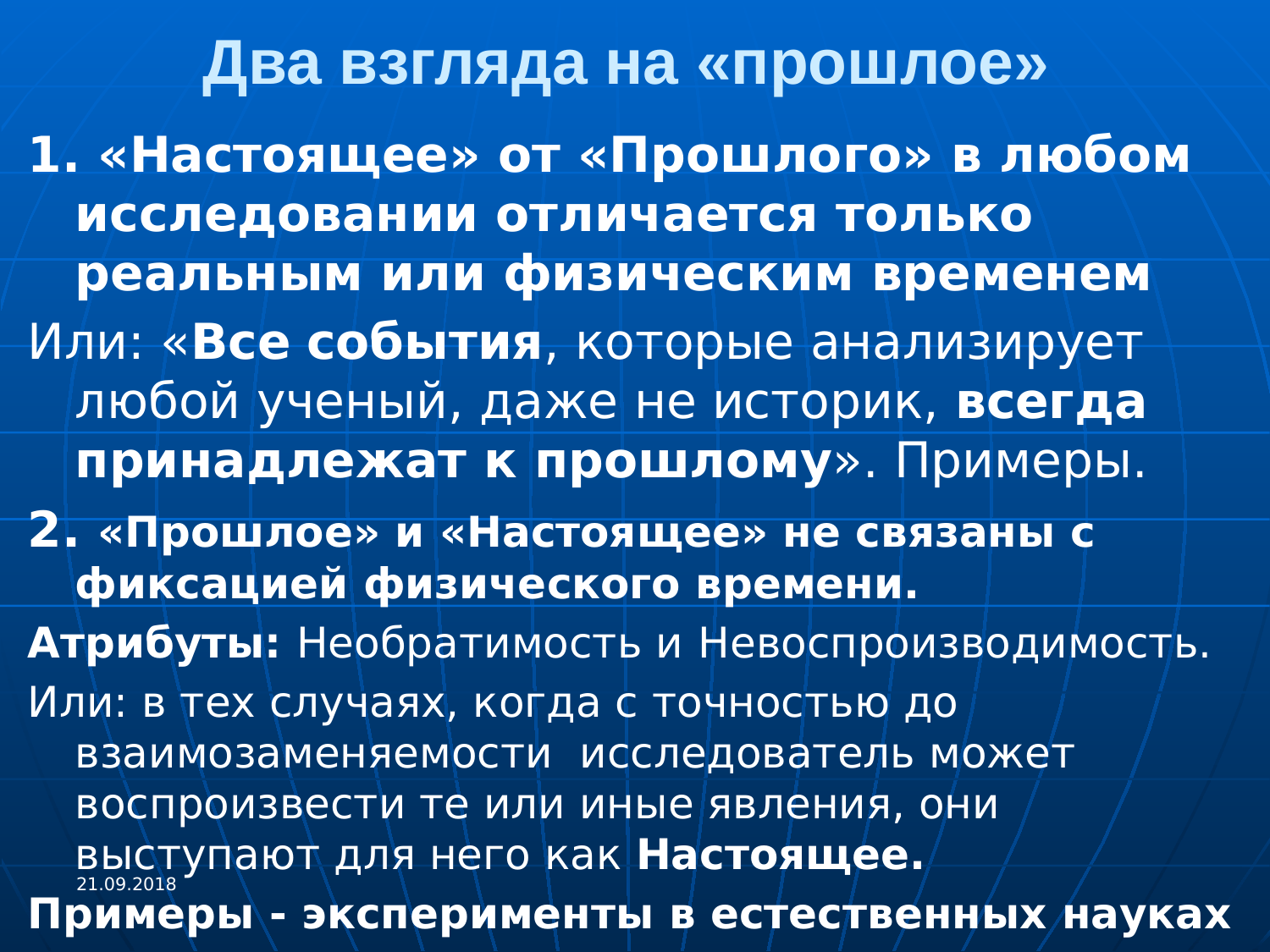

# Два взгляда на «прошлое»
1. «Настоящее» от «Прошлого» в любом исследовании отличается только реальным или физическим временем
Или: «Все события, которые анализирует любой ученый, даже не историк, всегда принадлежат к прошлому». Примеры.
2. «Прошлое» и «Настоящее» не связаны с фиксацией физического времени.
Атрибуты: Необратимость и Невоспроизводимость.
Или: в тех случаях, когда с точностью до взаимозаменяемости  исследователь может воспроизвести те или иные явления, они выступают для него как Настоящее.
Примеры - эксперименты в естественных науках
21.09.2018